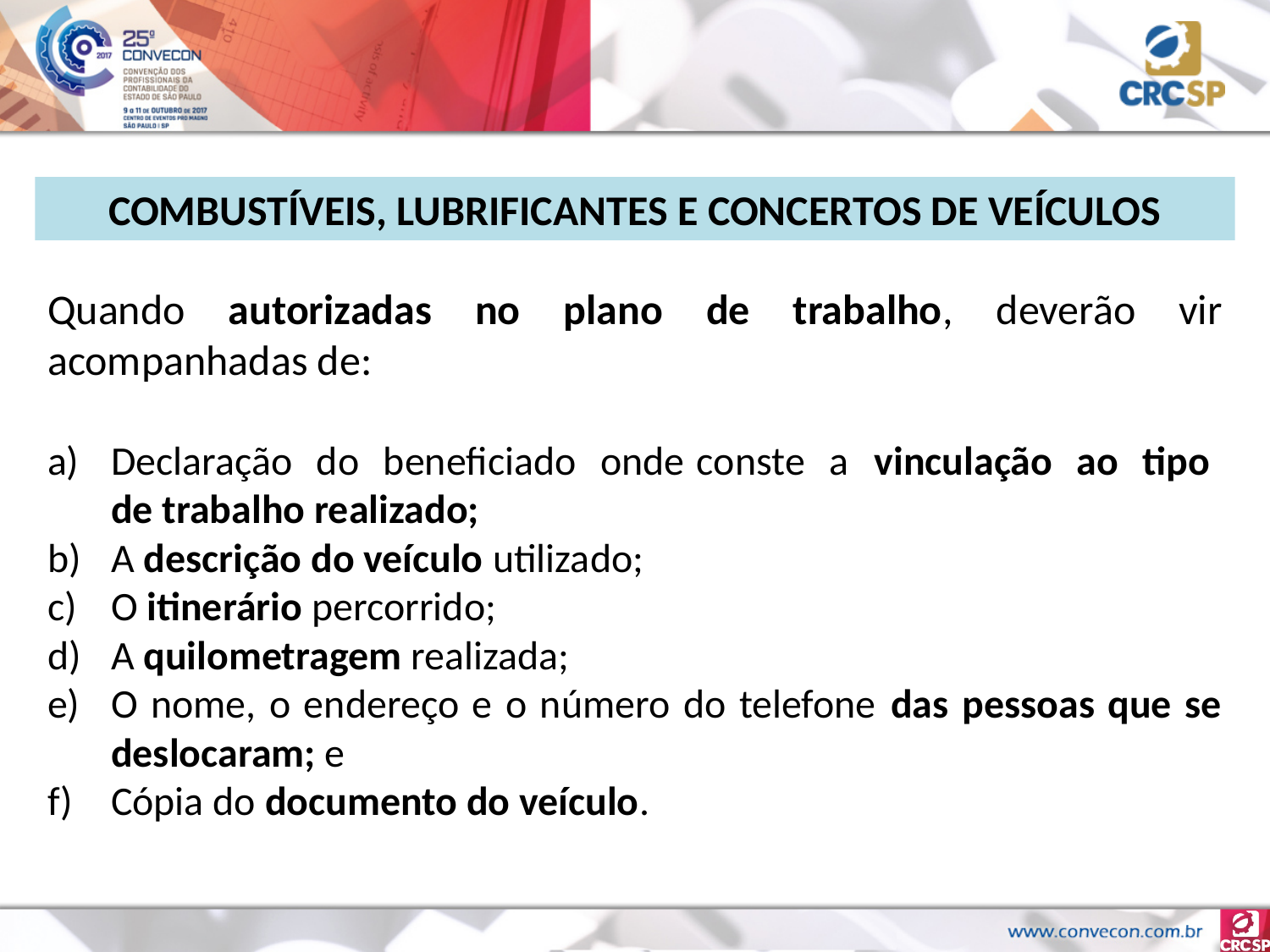

COMBUSTÍVEIS, LUBRIFICANTES E CONCERTOS DE VEÍCULOS

Quando autorizadas no plano de trabalho, deverão vir acompanhadas de:

Declaração  do  beneficiado  onde conste  a  vinculação  ao  tipo  de trabalho realizado;
A descrição do veículo utilizado;
O itinerário percorrido;
A quilometragem realizada;
O nome, o endereço e o número do telefone das pessoas que se deslocaram; e
Cópia do documento do veículo.